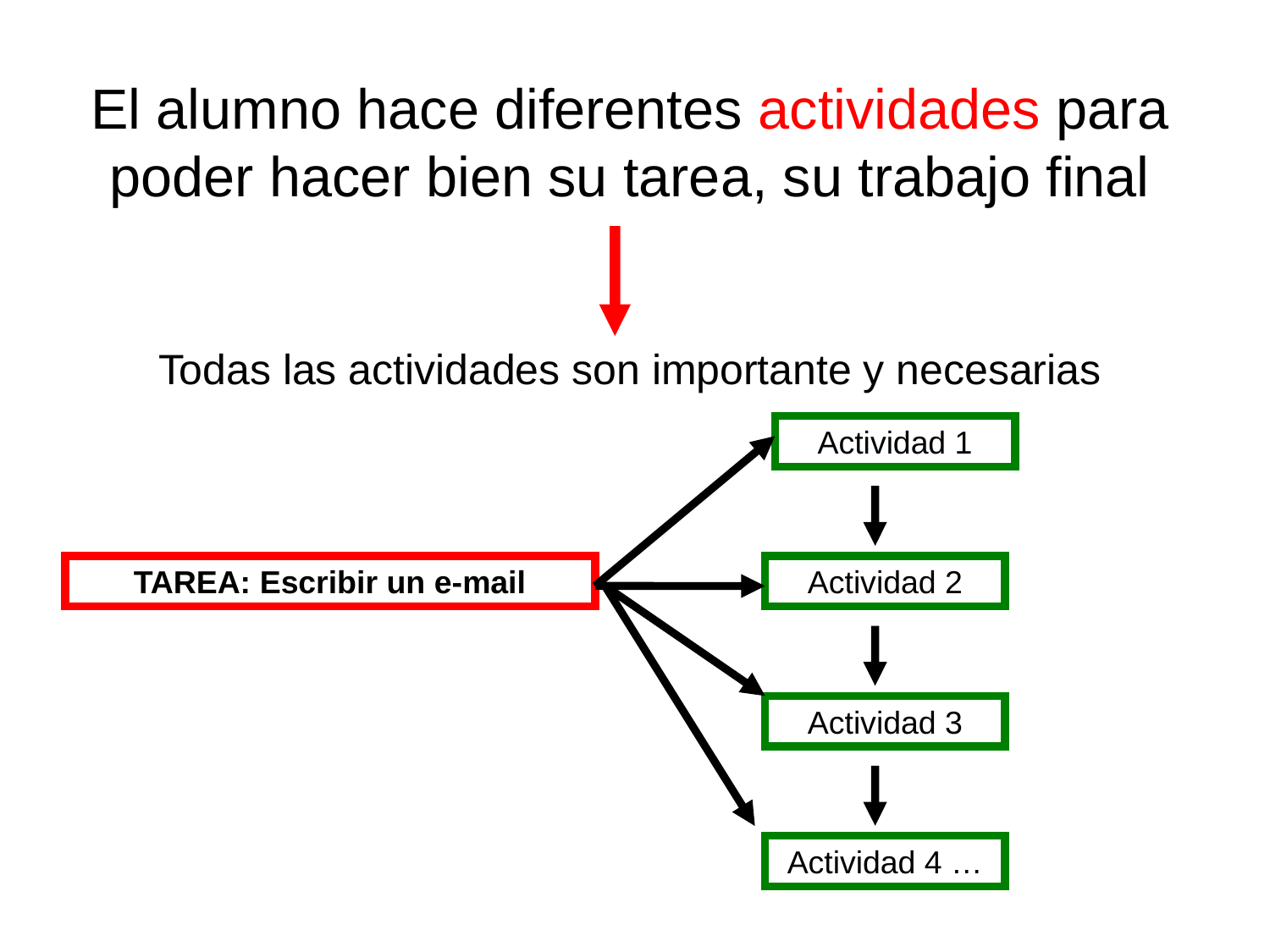

El alumno hace diferentes actividades para poder hacer bien su tarea, su trabajo final

Todas las actividades son importante y necesarias
Actividad 1

TAREA: Escribir un e-mail
Actividad 2

Actividad 3

Actividad 4 …